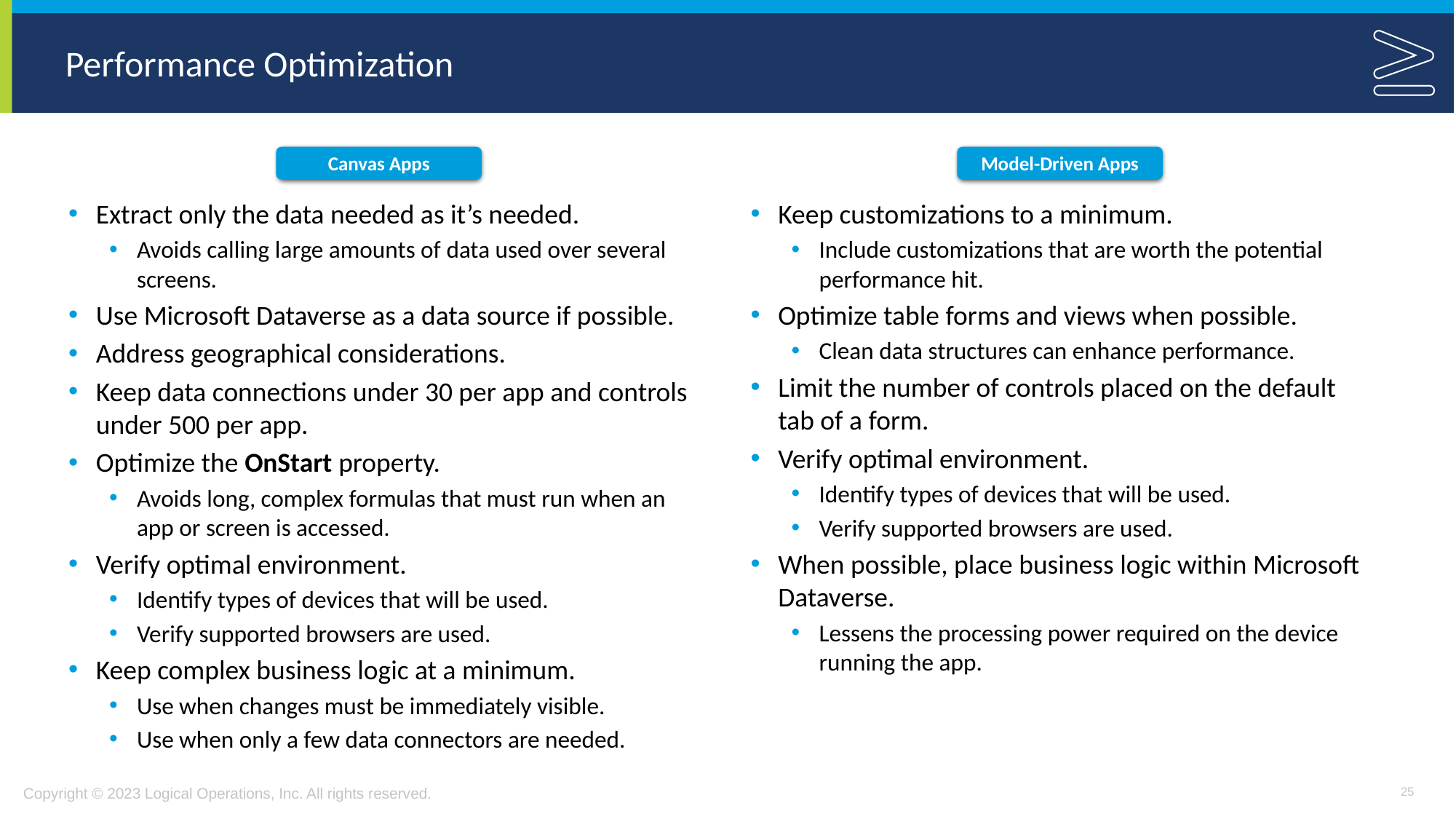

# Performance Optimization
Canvas Apps
Model-Driven Apps
Extract only the data needed as it’s needed.
Avoids calling large amounts of data used over several screens.
Use Microsoft Dataverse as a data source if possible.
Address geographical considerations.
Keep data connections under 30 per app and controls under 500 per app.
Optimize the OnStart property.
Avoids long, complex formulas that must run when an app or screen is accessed.
Verify optimal environment.
Identify types of devices that will be used.
Verify supported browsers are used.
Keep complex business logic at a minimum.
Use when changes must be immediately visible.
Use when only a few data connectors are needed.

Keep customizations to a minimum.
Include customizations that are worth the potential performance hit.
Optimize table forms and views when possible.
Clean data structures can enhance performance.
Limit the number of controls placed on the default tab of a form.
Verify optimal environment.
Identify types of devices that will be used.
Verify supported browsers are used.
When possible, place business logic within Microsoft Dataverse.
Lessens the processing power required on the device running the app.
25